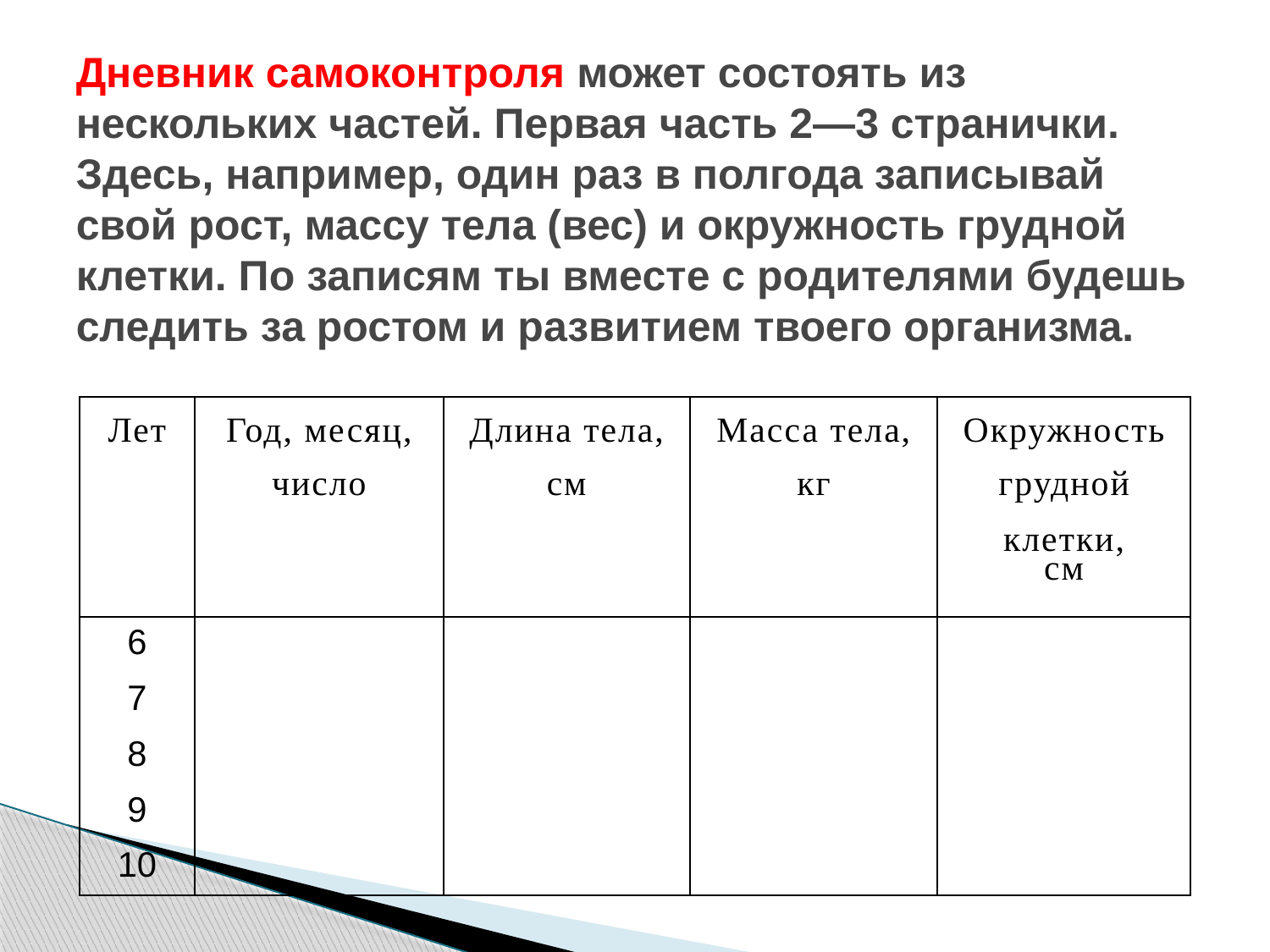

# Дневник самоконтроля может состоять из нескольких частей. Первая часть 2—3 странички. Здесь, например, один раз в полгода записывай свой рост, массу тела (вес) и окружность грудной клетки. По записям ты вместе с родителями будешь следить за ростом и развитием твоего организма.
| Лет | Год, месяц, | Длина тела, | Масса тела, | Окружность |
| --- | --- | --- | --- | --- |
|  | число | см | кг | грудной |
|  |  |  |  | клетки, |
|  |  |  |  | см |
| 6 |  |  |  |  |
| 7 |  |  |  |  |
| 8 |  |  |  |  |
| 9 |  |  |  |  |
| 10 |  |  |  |  |